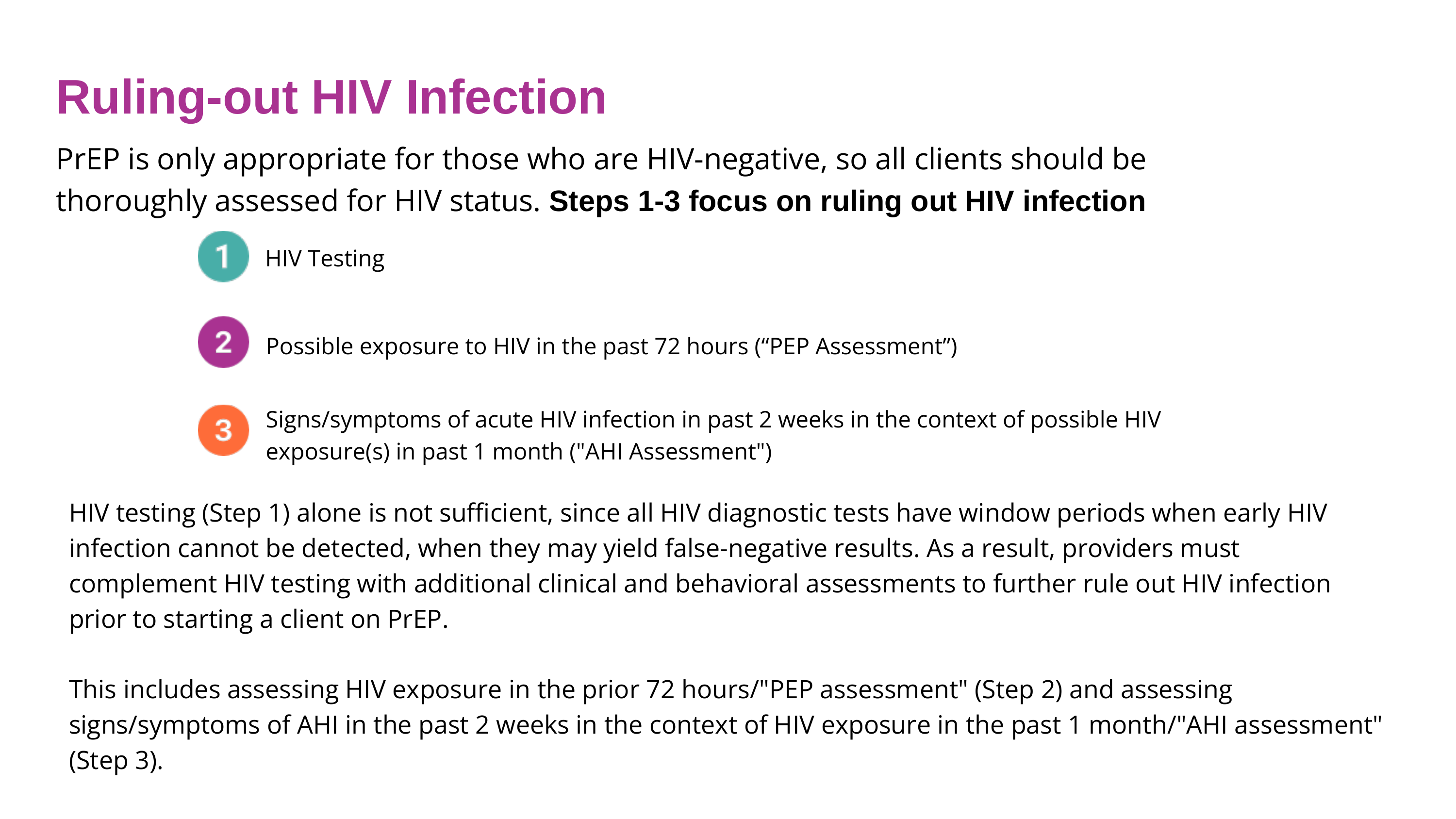

Ruling-out HIV Infection
PrEP is only appropriate for those who are HIV-negative, so all clients should be thoroughly assessed for HIV status. Steps 1-3 focus on ruling out HIV infection

HIV Testing

Possible exposure to HIV in the past 72 hours (“PEP Assessment”)
Signs/symptoms of acute HIV infection in past 2 weeks in the context of possible HIV exposure(s) in past 1 month ("AHI Assessment")

HIV testing (Step 1) alone is not sufficient, since all HIV diagnostic tests have window periods when early HIV infection cannot be detected, when they may yield false-negative results. As a result, providers must complement HIV testing with additional clinical and behavioral assessments to further rule out HIV infection prior to starting a client on PrEP.

This includes assessing HIV exposure in the prior 72 hours/"PEP assessment" (Step 2) and assessing signs/symptoms of AHI in the past 2 weeks in the context of HIV exposure in the past 1 month/"AHI assessment" (Step 3).